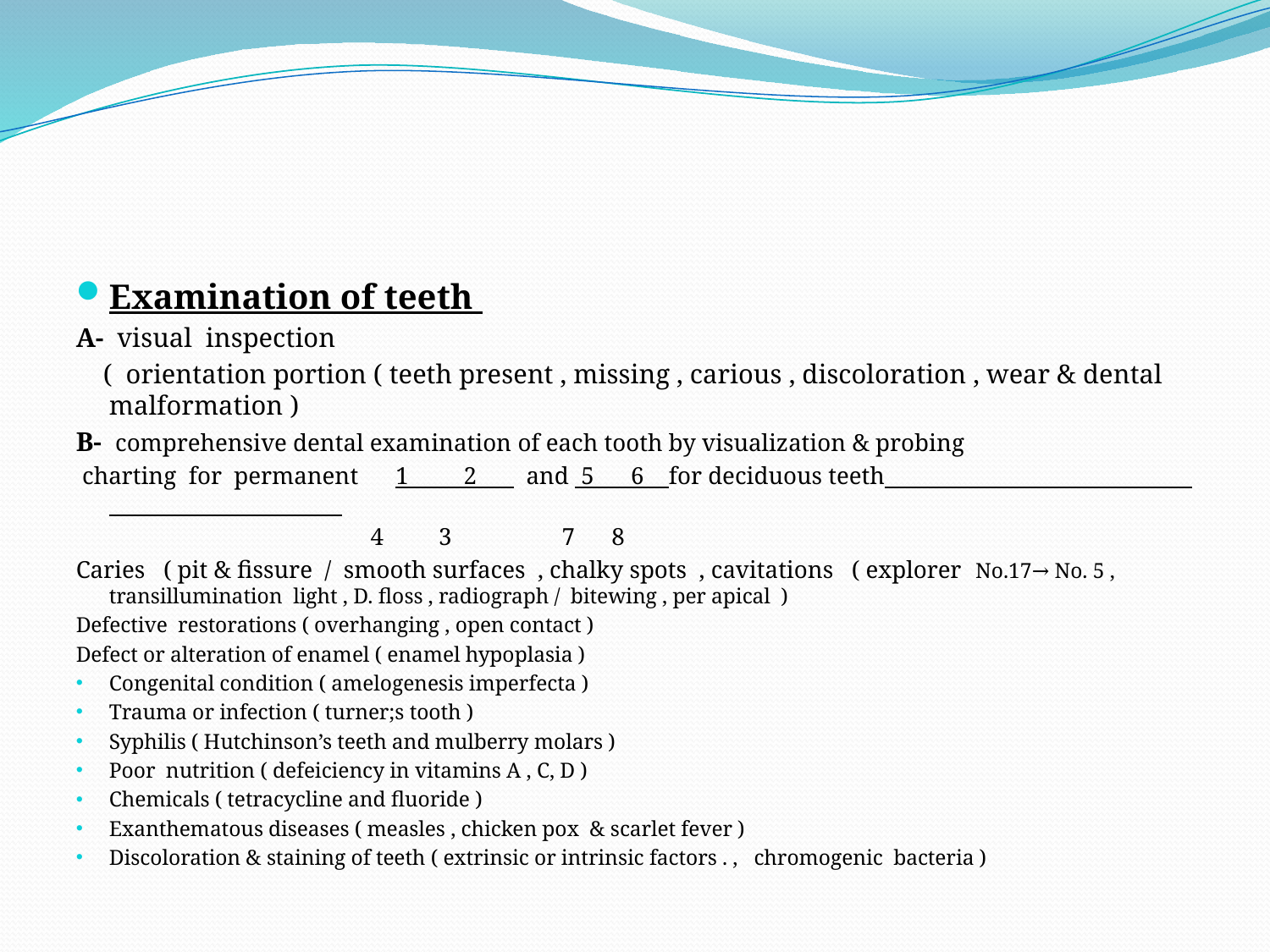

#
Examination of teeth
A-  visual  inspection
    (  orientation portion ( teeth present , missing , carious , discoloration , wear & dental malformation )
B-  comprehensive dental examination of each tooth by visualization & probing
 charting  for  permanent      1         2        and  5      6    for deciduous teeth
                                                4         3                  7      8
Caries   ( pit & fissure  /  smooth surfaces  , chalky spots  , cavitations   ( explorer  No.17→ No. 5 , transillumination  light , D. floss , radiograph /  bitewing , per apical  )
Defective  restorations ( overhanging , open contact )
Defect or alteration of enamel ( enamel hypoplasia )
Congenital condition ( amelogenesis imperfecta )
Trauma or infection ( turner;s tooth )
Syphilis ( Hutchinson’s teeth and mulberry molars )
Poor  nutrition ( defeiciency in vitamins A , C, D )
Chemicals ( tetracycline and fluoride )
Exanthematous diseases ( measles , chicken pox  & scarlet fever )
Discoloration & staining of teeth ( extrinsic or intrinsic factors . ,   chromogenic  bacteria )